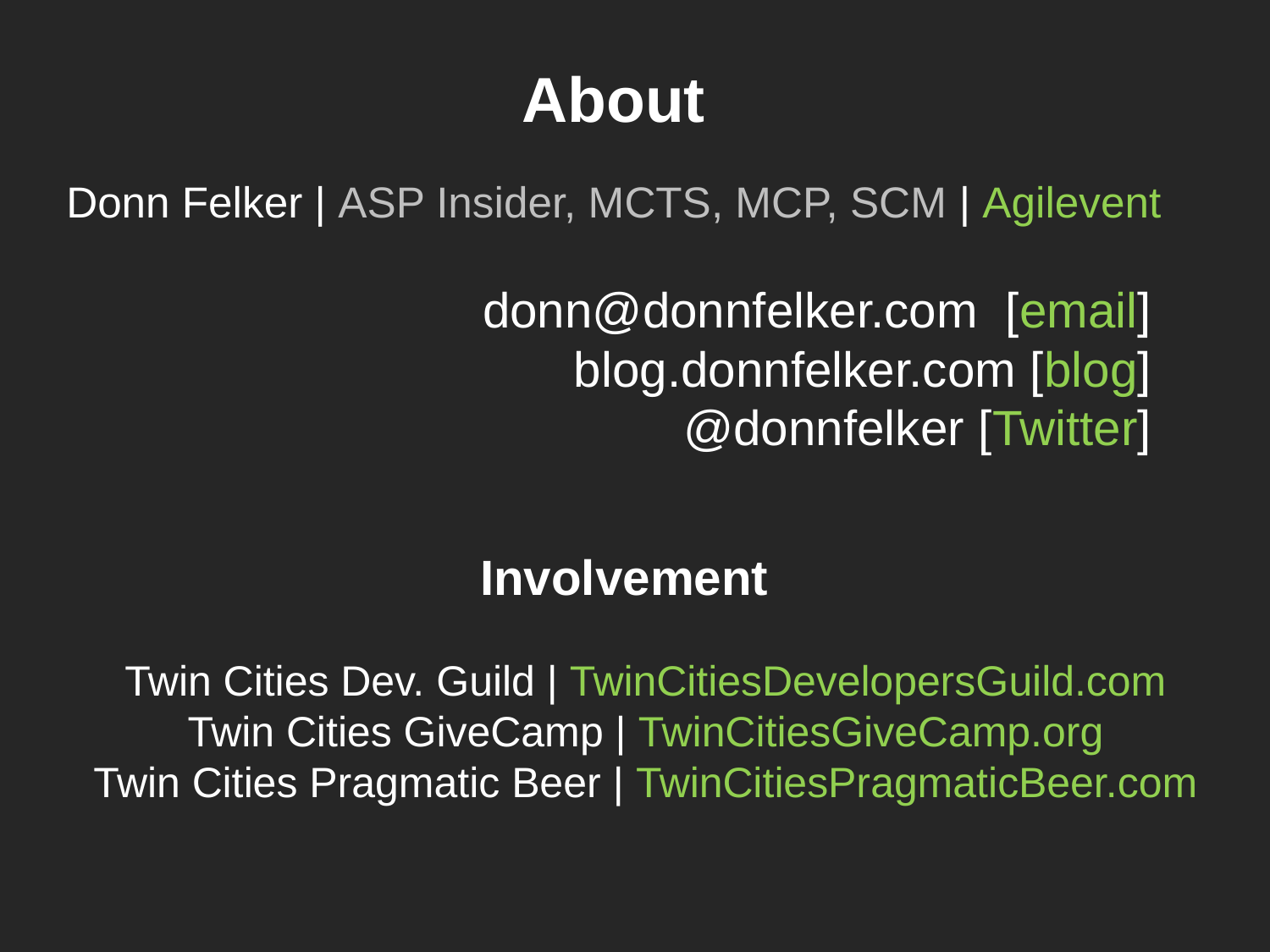

About
Donn Felker | ASP Insider, MCTS, MCP, SCM | Agilevent
    donn@donnfelker.com  [email]
blog.donnfelker.com [blog]
                  @donnfelker [Twitter]

Involvement
Twin Cities Dev. Guild | TwinCitiesDevelopersGuild.com
Twin Cities GiveCamp | TwinCitiesGiveCamp.org
Twin Cities Pragmatic Beer | TwinCitiesPragmaticBeer.com